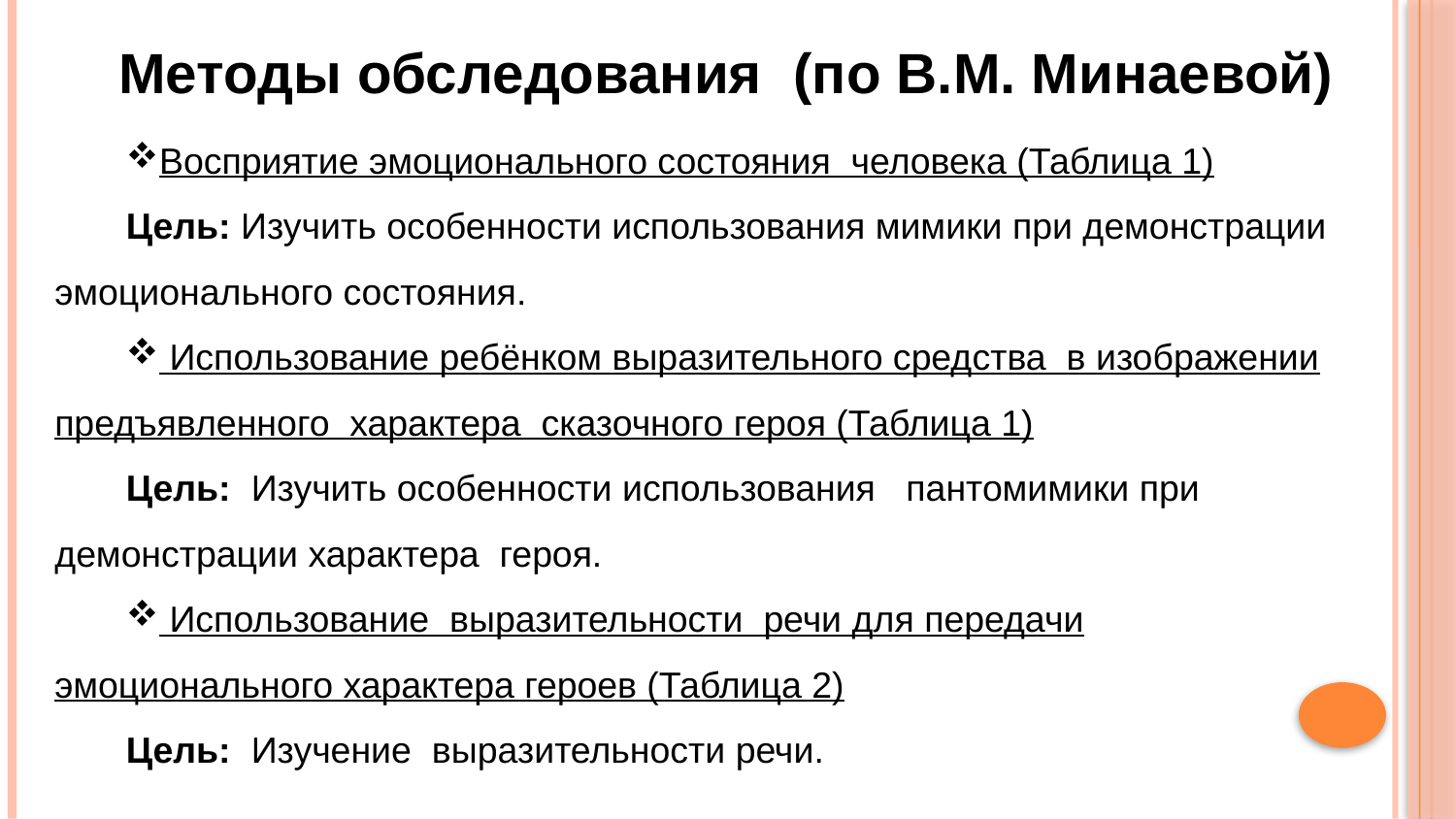

Методы обследования  (по В.М. Минаевой)
Восприятие эмоционального состояния  человека (Таблица 1)
Цель: Изучить особенности использования мимики при демонстрации эмоционального состояния.
 Использование ребёнком выразительного средства  в изображении предъявленного  характера  сказочного героя (Таблица 1)
Цель:  Изучить особенности использования   пантомимики при   демонстрации характера  героя.
 Использование  выразительности  речи для передачи эмоционального характера героев (Таблица 2)
Цель:  Изучение  выразительности речи.